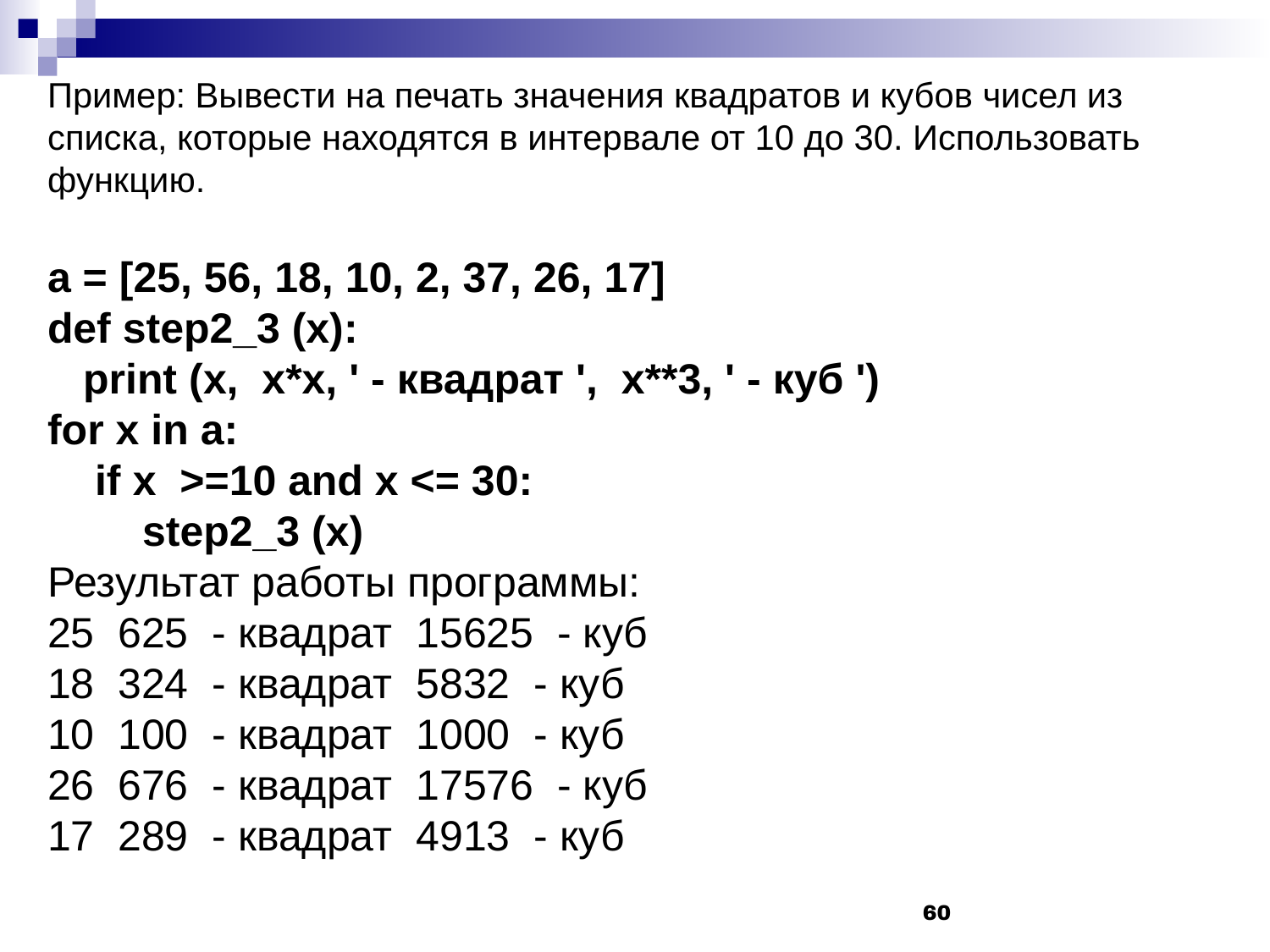

Пример: Вывести на печать значения квадратов и кубов чисел из списка, которые находятся в интервале от 10 до 30. Использовать функцию.

a = [25, 56, 18, 10, 2, 37, 26, 17]
def step2_3 (x):
   print (x,  x*x, ' - квадрат ',  x**3, ' - куб ')
for x in a:
    if x  >=10 and x <= 30:
        step2_3 (x)
Результат работы программы:
25  625  - квадрат  15625  - куб
18  324  - квадрат  5832  - куб
10  100  - квадрат  1000  - куб
26  676  - квадрат  17576  - куб
17  289  - квадрат  4913  - куб
60